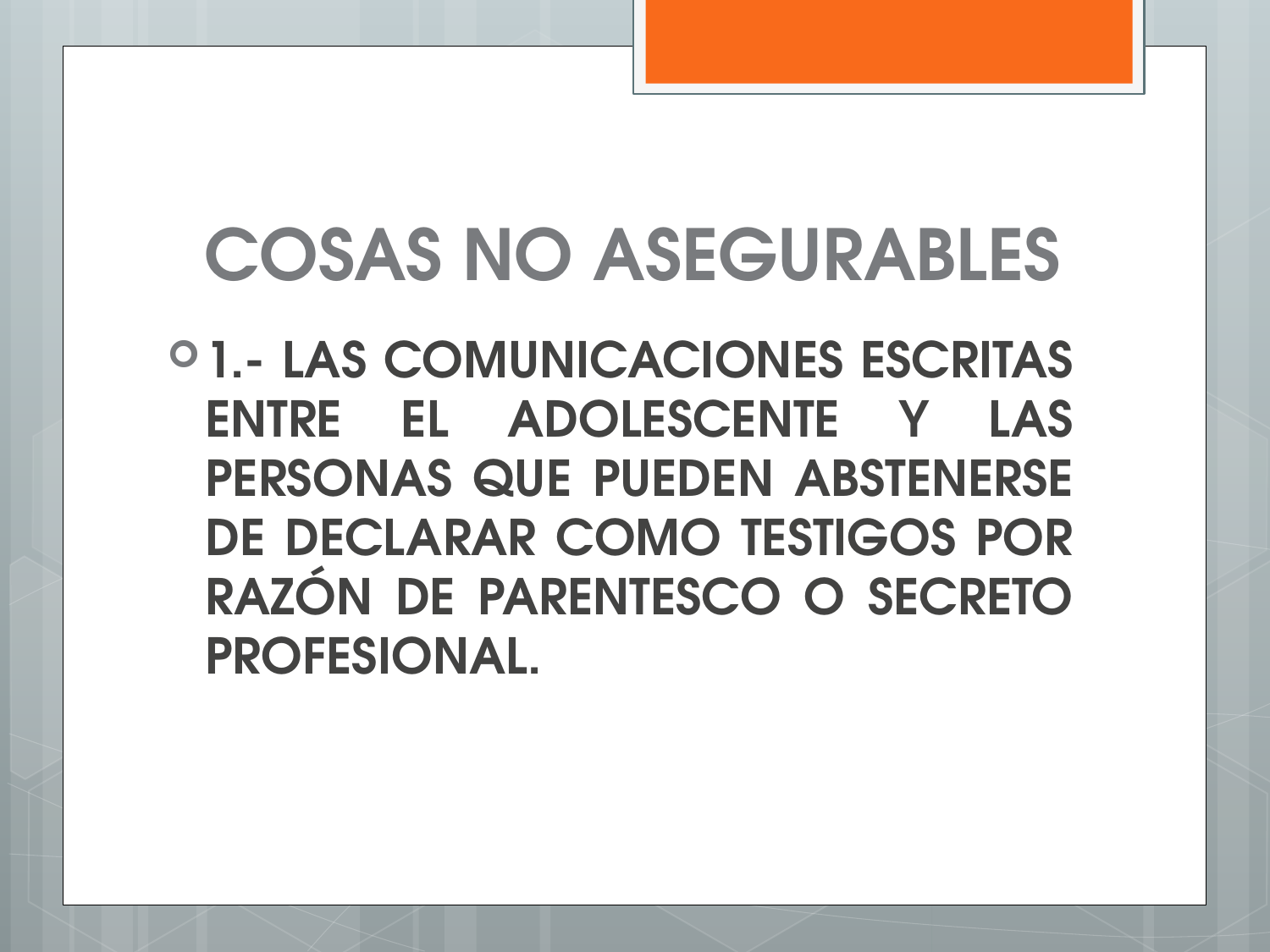

# COSAS NO ASEGURABLES
1.- LAS COMUNICACIONES ESCRITAS ENTRE EL ADOLESCENTE Y LAS PERSONAS QUE PUEDEN ABSTENERSE DE DECLARAR COMO TESTIGOS POR RAZÓN DE PARENTESCO O SECRETO PROFESIONAL.